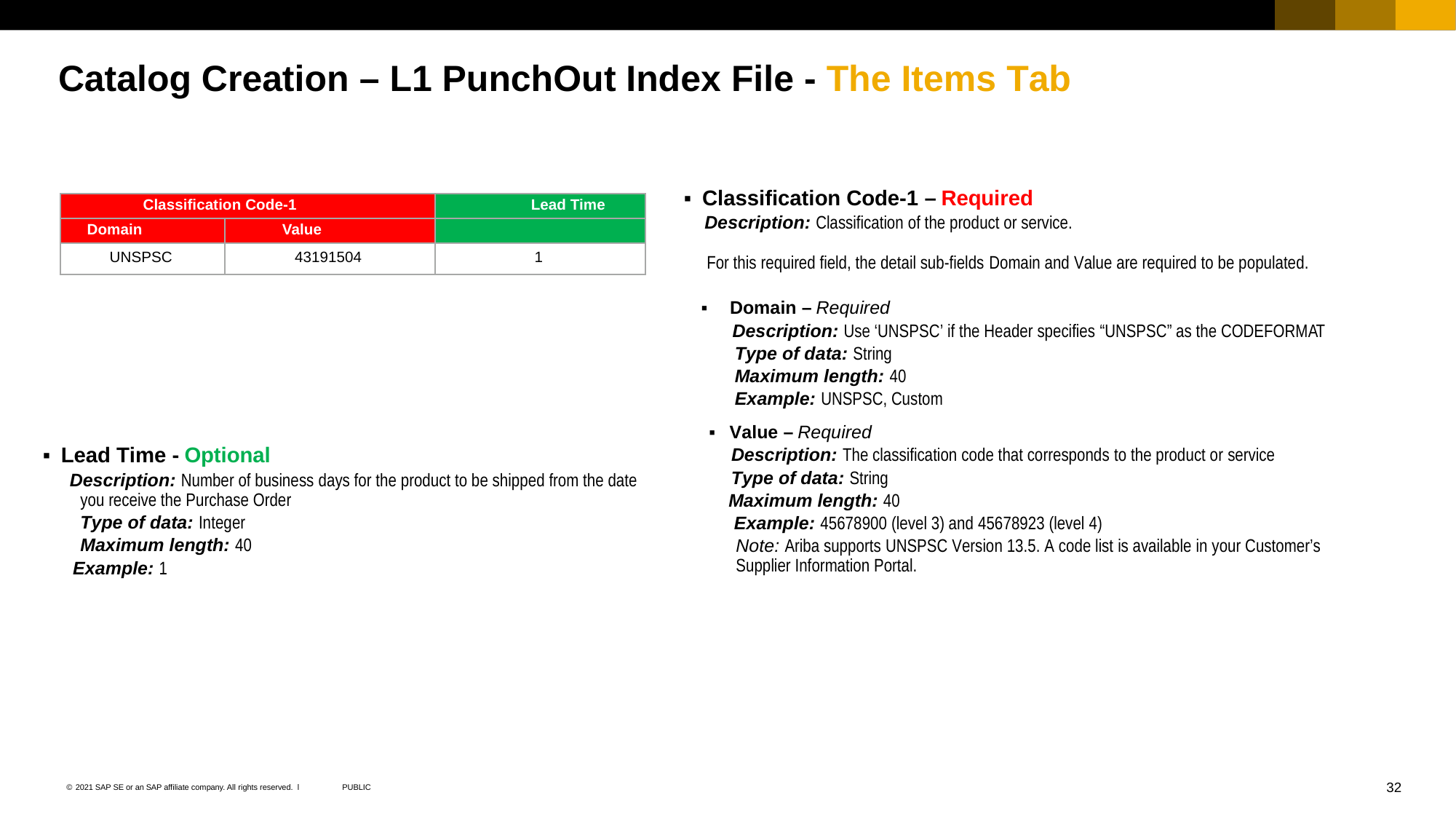

Catalog Creation –L1 PunchOutIndex File -The Items Tab
▪Classification Code-1 –Required
Description: Classification of the product or service.

ClassificationCode-1	Lead Time
Domain	Value

UNSPSC	43191504	1
For this required field, the detail sub-fields Domain and Value are required to be populated.

▪	Domain –Required
Description: Use ‘UNSPSC’ if the Header specifies “UNSPSC” as the CODEFORMAT
Type of data: String
Maximum length: 40
Example: UNSPSC, Custom
▪	Value –Required
▪Lead Time -Optional
Description: The classification code that corresponds to the product or service
Type of data: String
Description: Number of business days for the product to be shipped from the date
you receive the Purchase Order
Type of data: Integer
Maximum length: 40
Maximum length: 40
Example: 45678900 (level 3) and 45678923 (level 4)
Note: Ariba supports UNSPSC Version 13.5. A code list is available in your Customer’s
Supplier Information Portal.
Example: 1
©2021 SAP SE or an SAP affiliate company. All rights reserved.  ǀ	PUBLIC	32